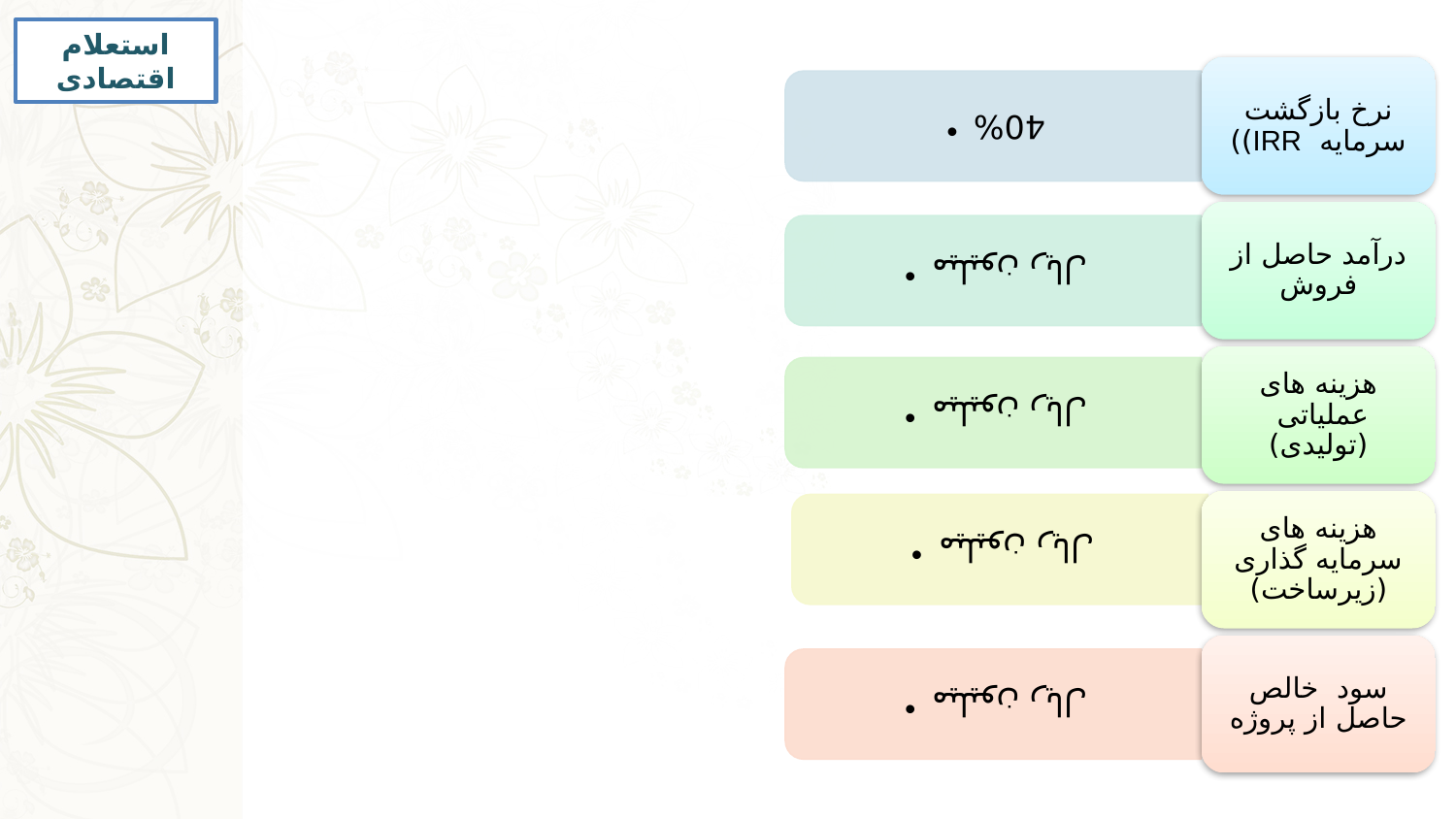

استعلام اقتصادی
40%
نرخ بازگشت سرمایه  IRR))
میلیون ریال
درآمد حاصل از فروش
میلیون ریال
هزینه های عملياتی  (تولیدی)
میلیون ریال
هزینه های سرمایه گذاری (زیرساخت)
میلیون ریال
سود  خالص حاصل از پروژه